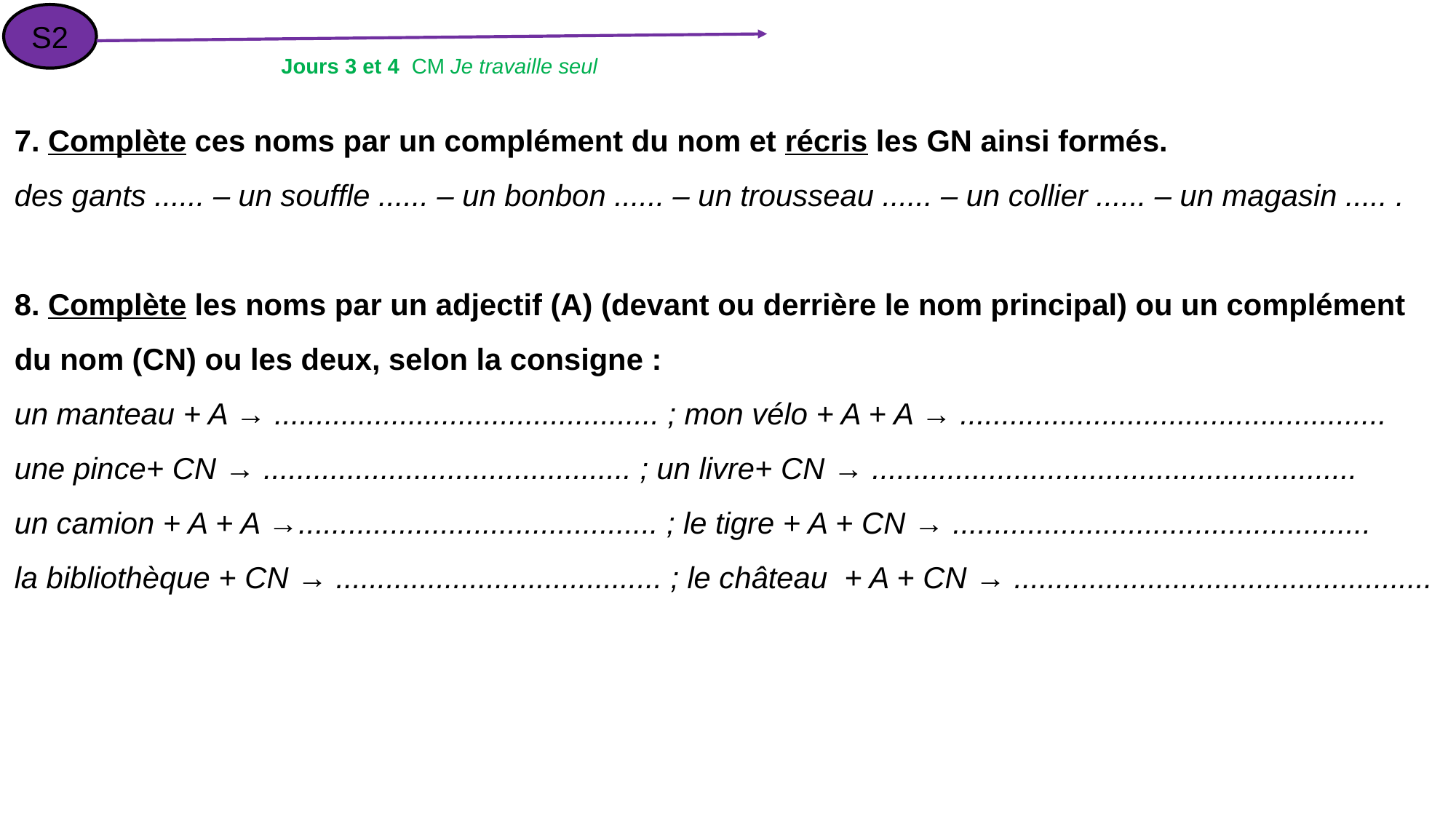

S2
Jours 3 et 4  CM Je travaille seul
7. Complète ces noms par un complément du nom et récris les GN ainsi formés.
des gants ...... – un souffle ...... – un bonbon ...... – un trousseau ...... – un collier ...... – un magasin ..... .

8. Complète les noms par un adjectif (A) (devant ou derrière le nom principal) ou un complément du nom (CN) ou les deux, selon la consigne :
un manteau + A → .............................................. ; mon vélo + A + A → ...................................................
une pince+ CN → ............................................ ; un livre+ CN → ..........................................................
un camion + A + A →........................................... ; le tigre + A + CN → ..................................................
la bibliothèque + CN → ....................................... ; le château  + A + CN → ..................................................